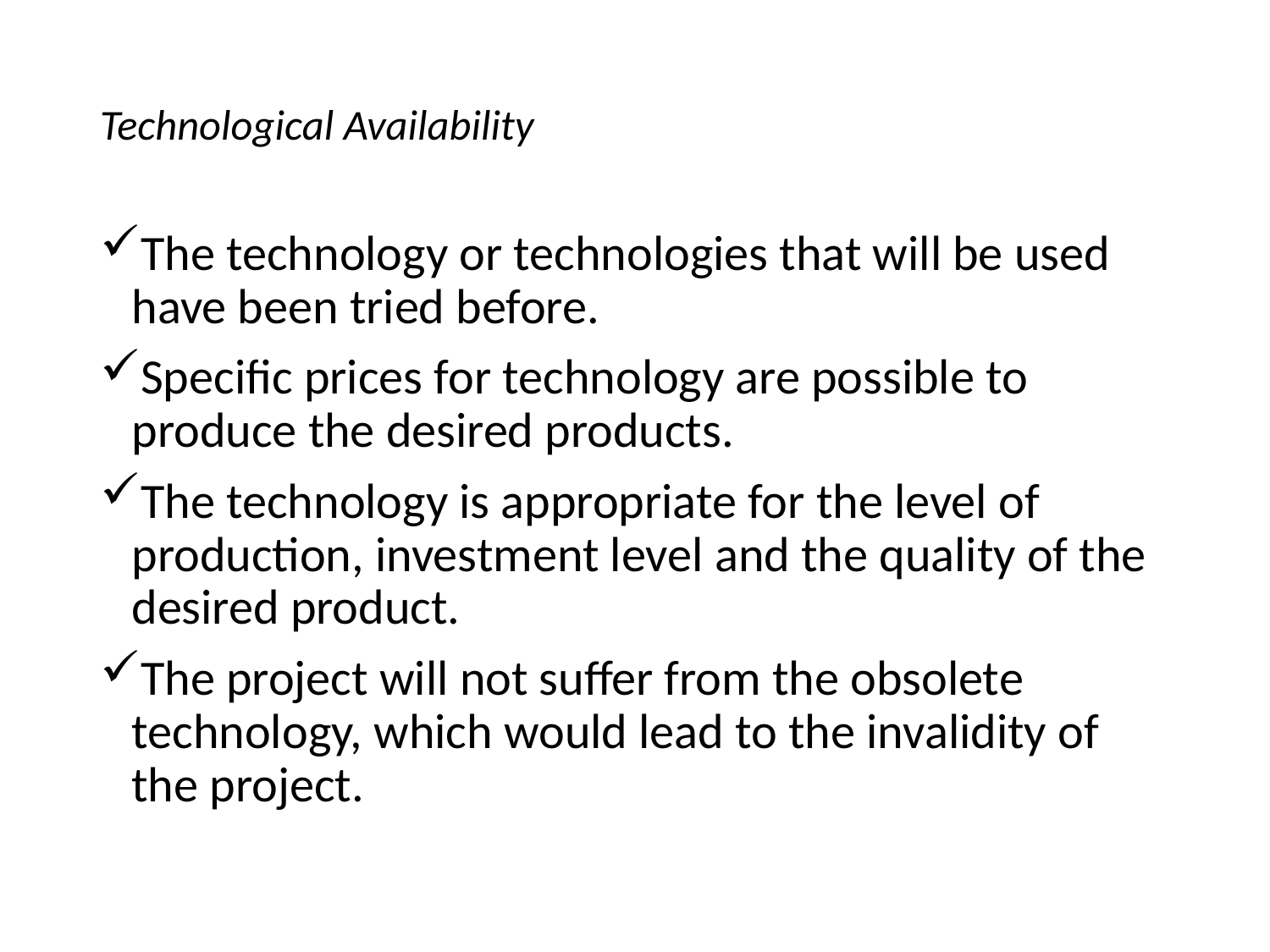

# Technological Availability
The technology or technologies that will be used have been tried before.
Specific prices for technology are possible to produce the desired products.
The technology is appropriate for the level of production, investment level and the quality of the desired product.
The project will not suffer from the obsolete technology, which would lead to the invalidity of the project.